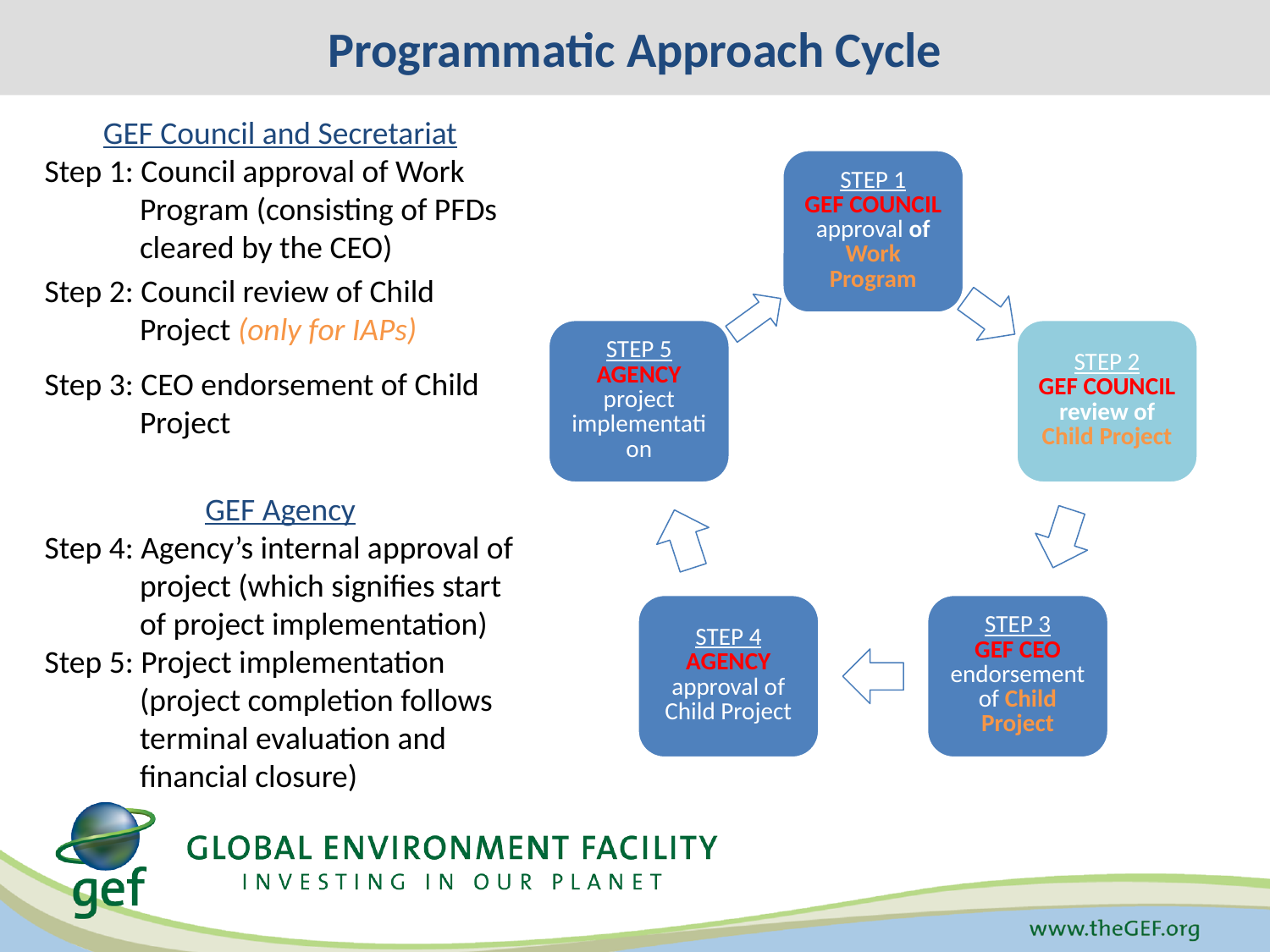

Programmatic Approach Cycle
GEF Council and Secretariat
Step 1: Council approval of Work Program (consisting of PFDs cleared by the CEO)
Step 2: Council review of Child Project (only for IAPs)
Step 3: CEO endorsement of Child Project

GEF Agency
Step 4: Agency’s internal approval of project (which signifies start of project implementation)
Step 5: Project implementation (project completion follows terminal evaluation and financial closure)

STEP 1
GEF COUNCIL approval of Work Program
STEP 2
GEF COUNCIL review of Child Project
STEP 4
AGENCY approval of Child Project
STEP 5
AGENCY project implementation
STEP 3
GEF CEO endorsement of Child Project